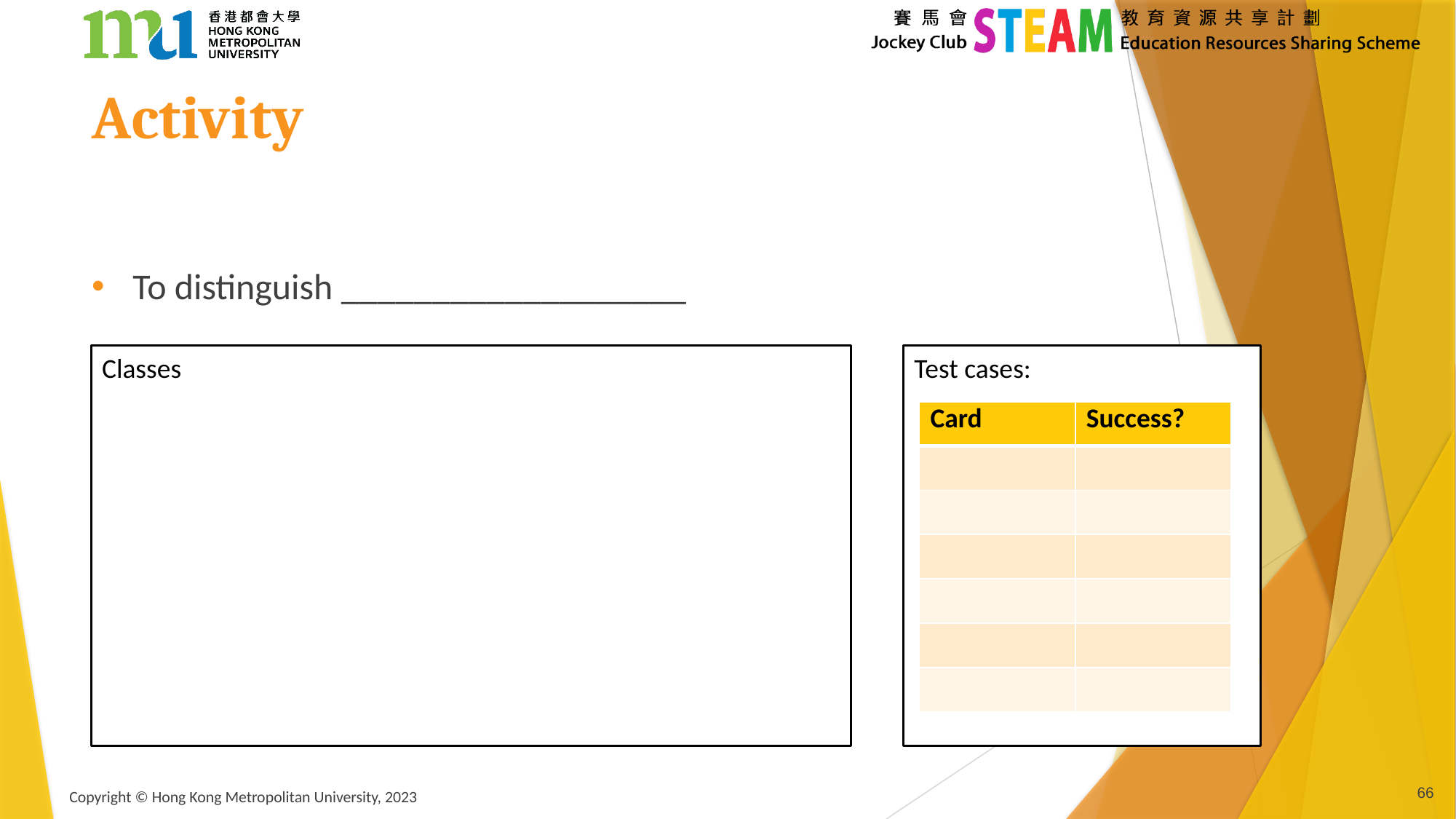

# Activity
To distinguish ___________________
Classes
Test cases:
| Card | Success? |
| --- | --- |
|  |  |
|  |  |
|  |  |
|  |  |
|  |  |
|  |  |
66